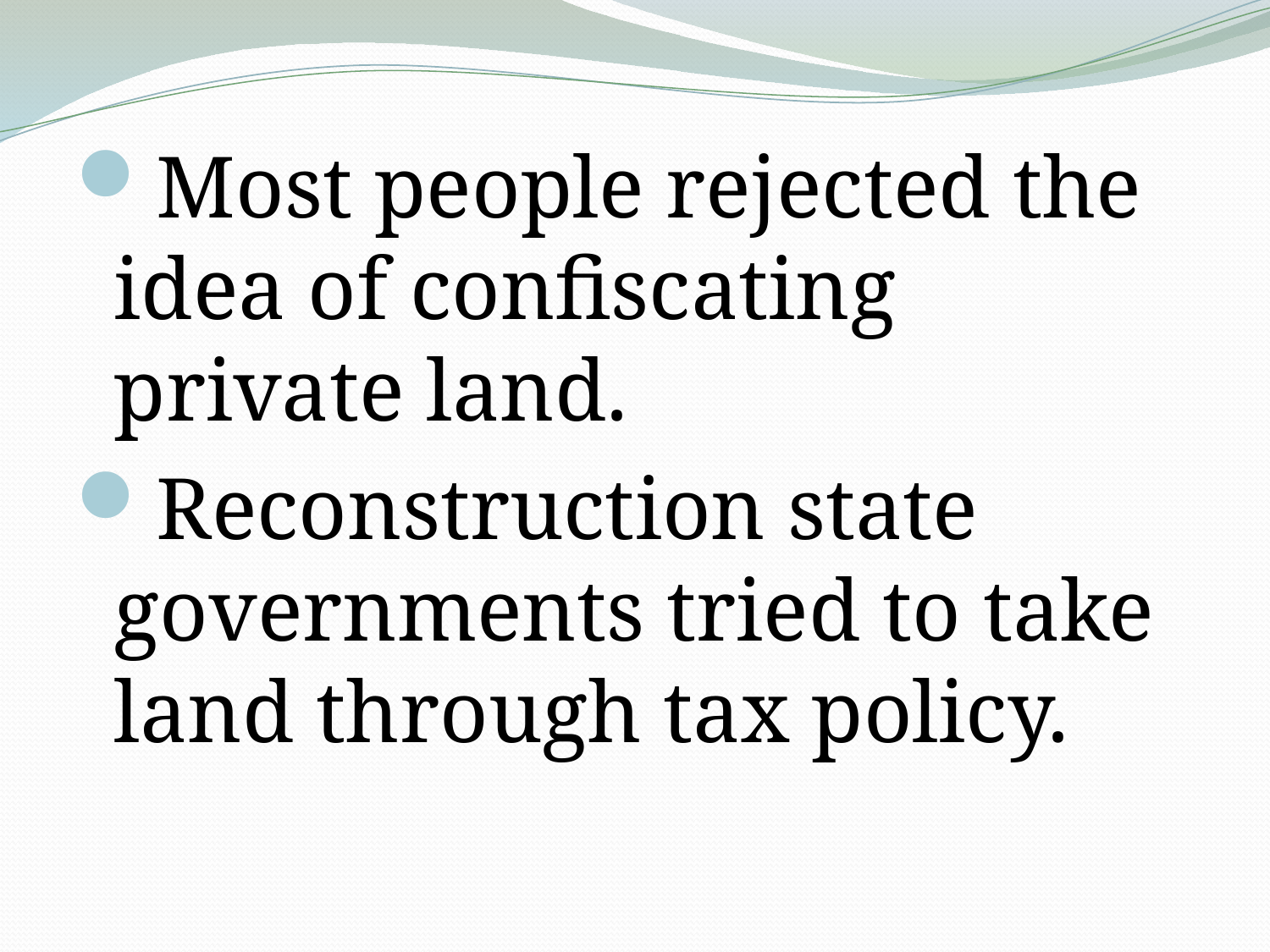

Most people rejected the idea of confiscating private land.
Reconstruction state governments tried to take land through tax policy.